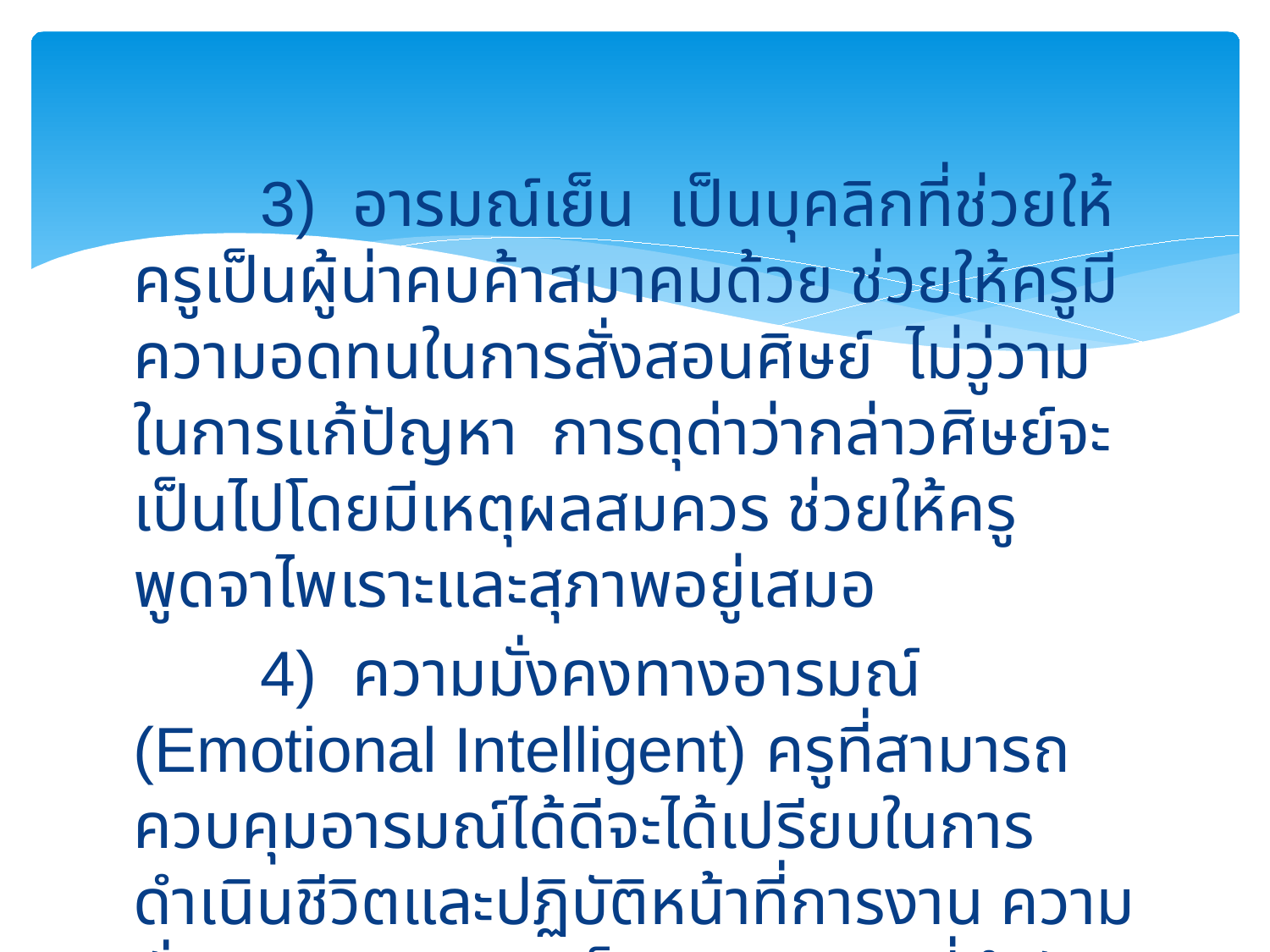

3)  อารมณ์เย็น  เป็นบุคลิกที่ช่วยให้ครูเป็นผู้น่าคบค้าสมาคมด้วย ช่วยให้ครูมีความอดทนในการสั่งสอนศิษย์  ไม่วู่วามในการแก้ปัญหา  การดุด่าว่ากล่าวศิษย์จะเป็นไปโดยมีเหตุผลสมควร ช่วยให้ครูพูดจาไพเราะและสุภาพอยู่เสมอ
	4)  ความมั่งคงทางอารมณ์ (Emotional Intelligent) ครูที่สามารถควบคุมอารมณ์ได้ดีจะได้เปรียบในการดำเนินชีวิตและปฏิบัติหน้าที่การงาน ความมั่งคงทางอารมณ์เป็นบุคลิกภาพที่สำคัญที่สุดของทุกอาชีพโดยเฉพาะอย่างยิ่งผู้ที่เป็นครู